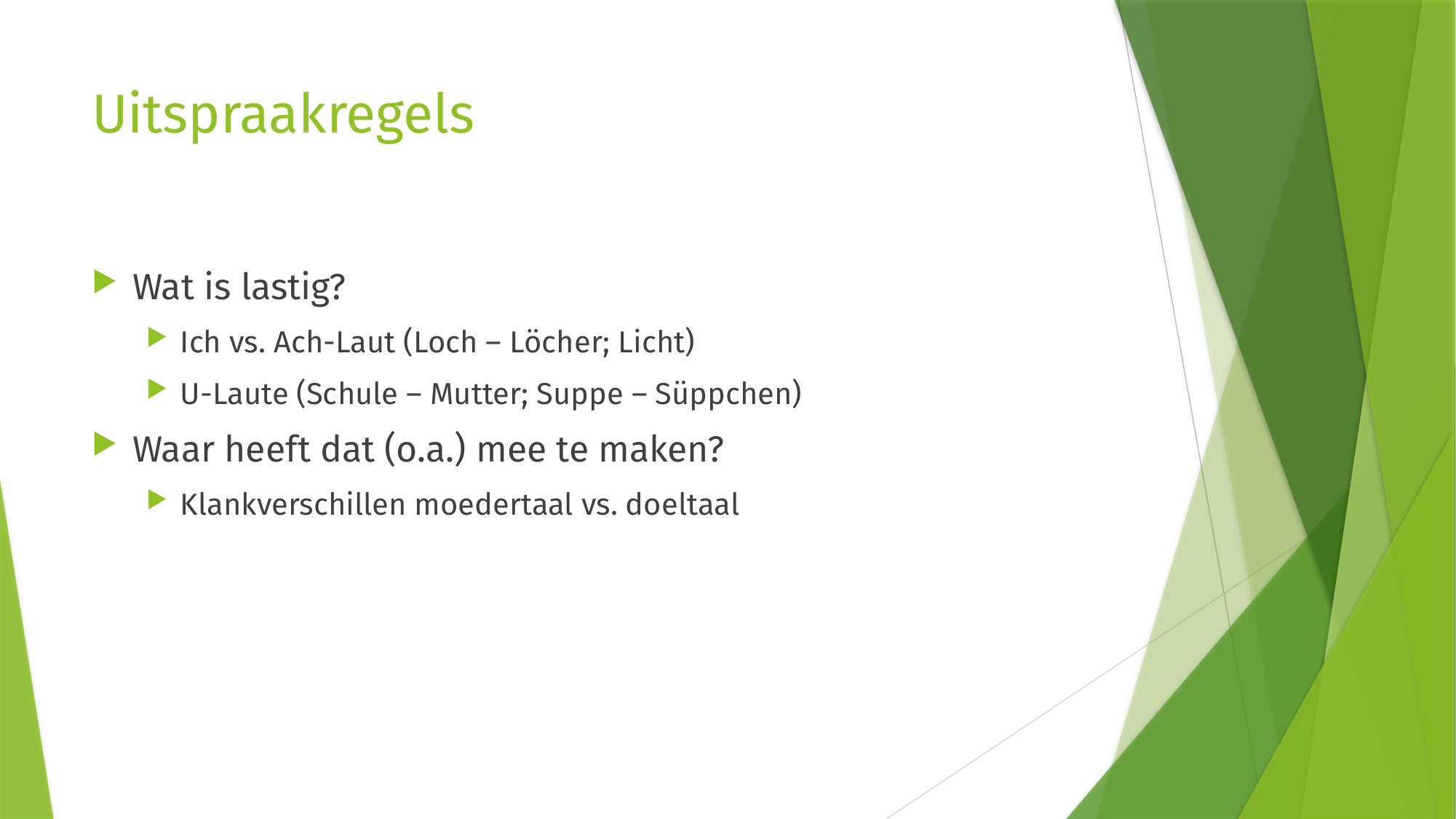

# Uitspraakregels
Wat is lastig?
Ich vs. Ach-Laut (Loch – Löcher; Licht)
U-Laute (Schule – Mutter; Suppe – Süppchen)
Waar heeft dat (o.a.) mee te maken?
Klankverschillen moedertaal vs. doeltaal